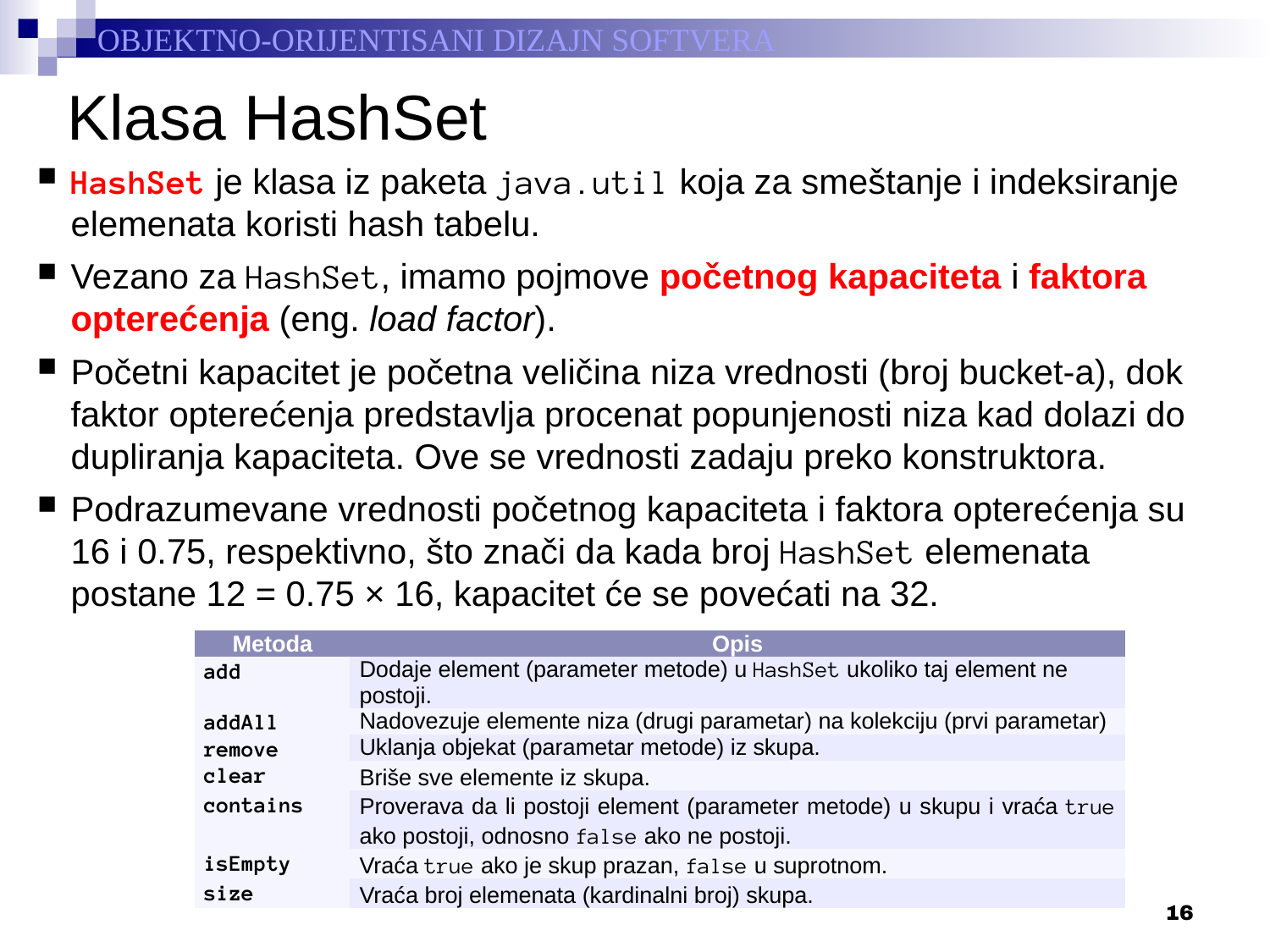

# Klasa HashSet
HashSet je klasa iz paketa java.util koja za smeštanje i indeksiranje elemenata koristi hash tabelu.
Vezano za HashSet, imamo pojmove početnog kapaciteta i faktora opterećenja (eng. load factor).
Početni kapacitet je početna veličina niza vrednosti (broj bucket-a), dok faktor opterećenja predstavlja procenat popunjenosti niza kad dolazi do dupliranja kapaciteta. Ove se vrednosti zadaju preko konstruktora.
Podrazumevane vrednosti početnog kapaciteta i faktora opterećenja su 16 i 0.75, respektivno, što znači da kada broj HashSet elemenata postane 12 = 0.75 × 16, kapacitet će se povećati na 32.
| Metoda | Opis |
| --- | --- |
| add | Dodaje element (parameter metode) u HashSet ukoliko taj element ne postoji. |
| addAll | Nadovezuje elemente niza (drugi parametar) na kolekciju (prvi parametar) |
| remove | Uklanja objekat (parametar metode) iz skupa. |
| clear | Briše sve elemente iz skupa. |
| contains | Proverava da li postoji element (parameter metode) u skupu i vraća true ako postoji, odnosno false ako ne postoji. |
| isEmpty | Vraća true ako je skup prazan, false u suprotnom. |
| size | Vraća broj elemenata (kardinalni broj) skupa. |
16